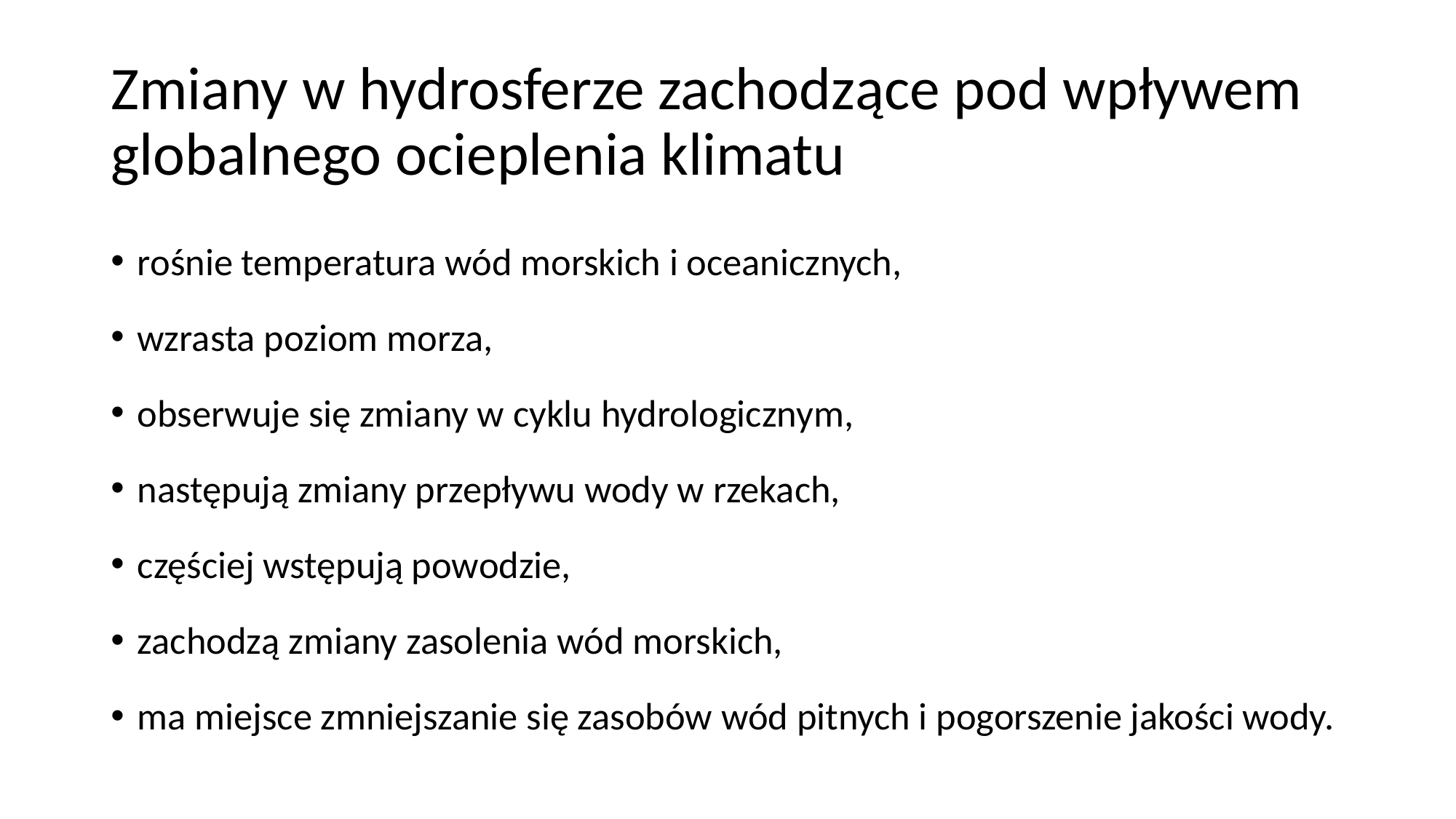

# Zmiany w hydrosferze zachodzące pod wpływem globalnego ocieplenia klimatu
rośnie temperatura wód morskich i oceanicznych,
wzrasta poziom morza,
obserwuje się zmiany w cyklu hydrologicznym,
następują zmiany przepływu wody w rzekach,
częściej wstępują powodzie,
zachodzą zmiany zasolenia wód morskich,
ma miejsce zmniejszanie się zasobów wód pitnych i pogorszenie jakości wody.